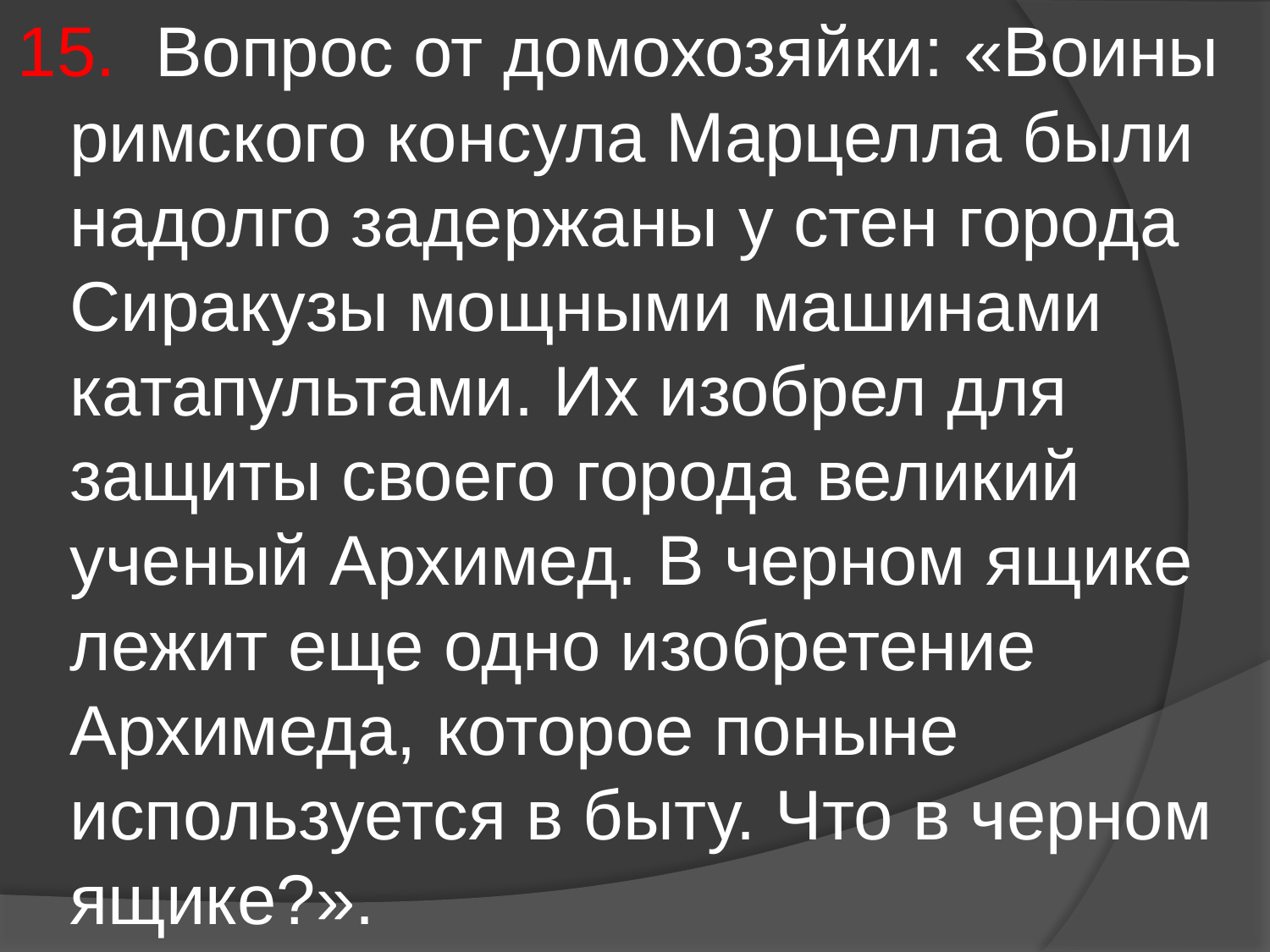

15.  Вопрос от домохозяйки: «Воины римского консула Марцелла были надолго задержаны у стен города Сиракузы мощными машинами катапультами. Их изобрел для защиты своего города великий ученый Архимед. В черном ящике лежит еще одно изобретение Архимеда, которое поныне используется в быту. Что в черном ящике?».